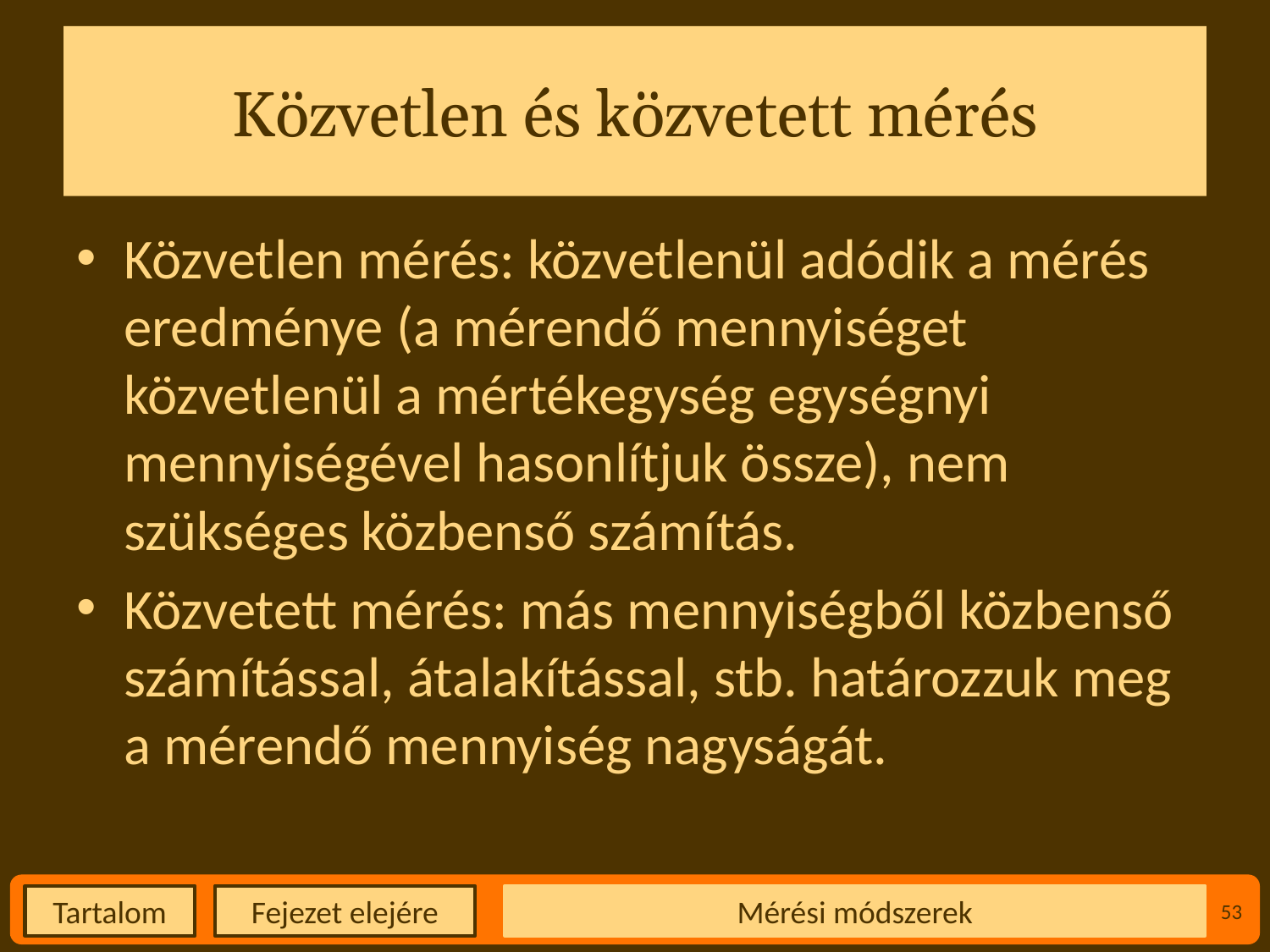

# Közvetlen és közvetett mérés
Közvetlen mérés: közvetlenül adódik a mérés eredménye (a mérendő mennyiséget közvetlenül a mértékegység egységnyi mennyiségével hasonlítjuk össze), nem szükséges közbenső számítás.
Közvetett mérés: más mennyiségből közbenső számítással, átalakítással, stb. határozzuk meg a mérendő mennyiség nagyságát.
Mérési módszerek
53
Fejezet elejére